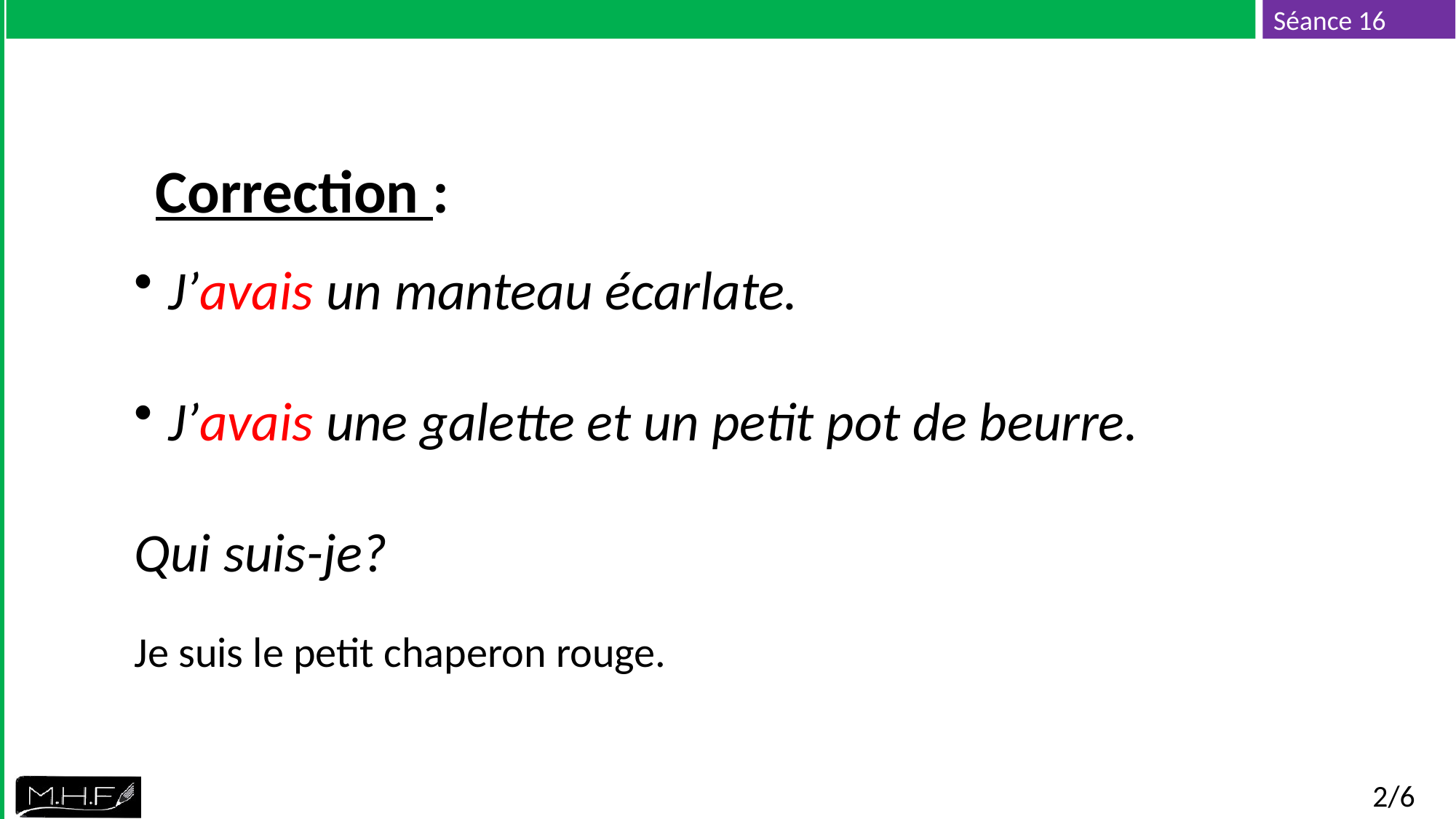

Correction :
J’avais un manteau écarlate.

J’avais une galette et un petit pot de beurre.

Qui suis-je?
Je suis le petit chaperon rouge.
2/6